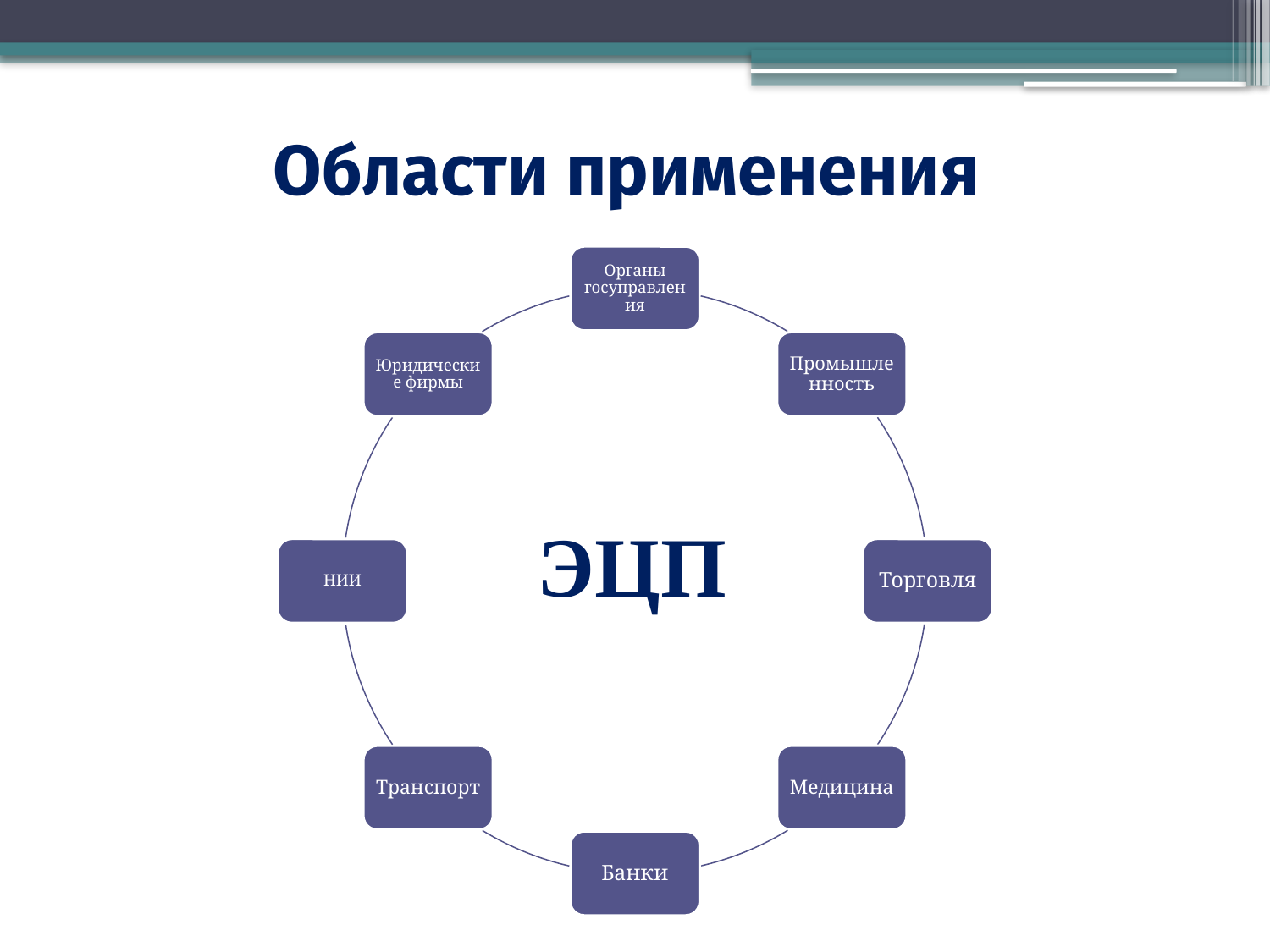

# Области применения
Органы госуправления
Промышленность
Торговля
Медицина
Банки
Транспорт
НИИ
Юридические фирмы
ЭЦП